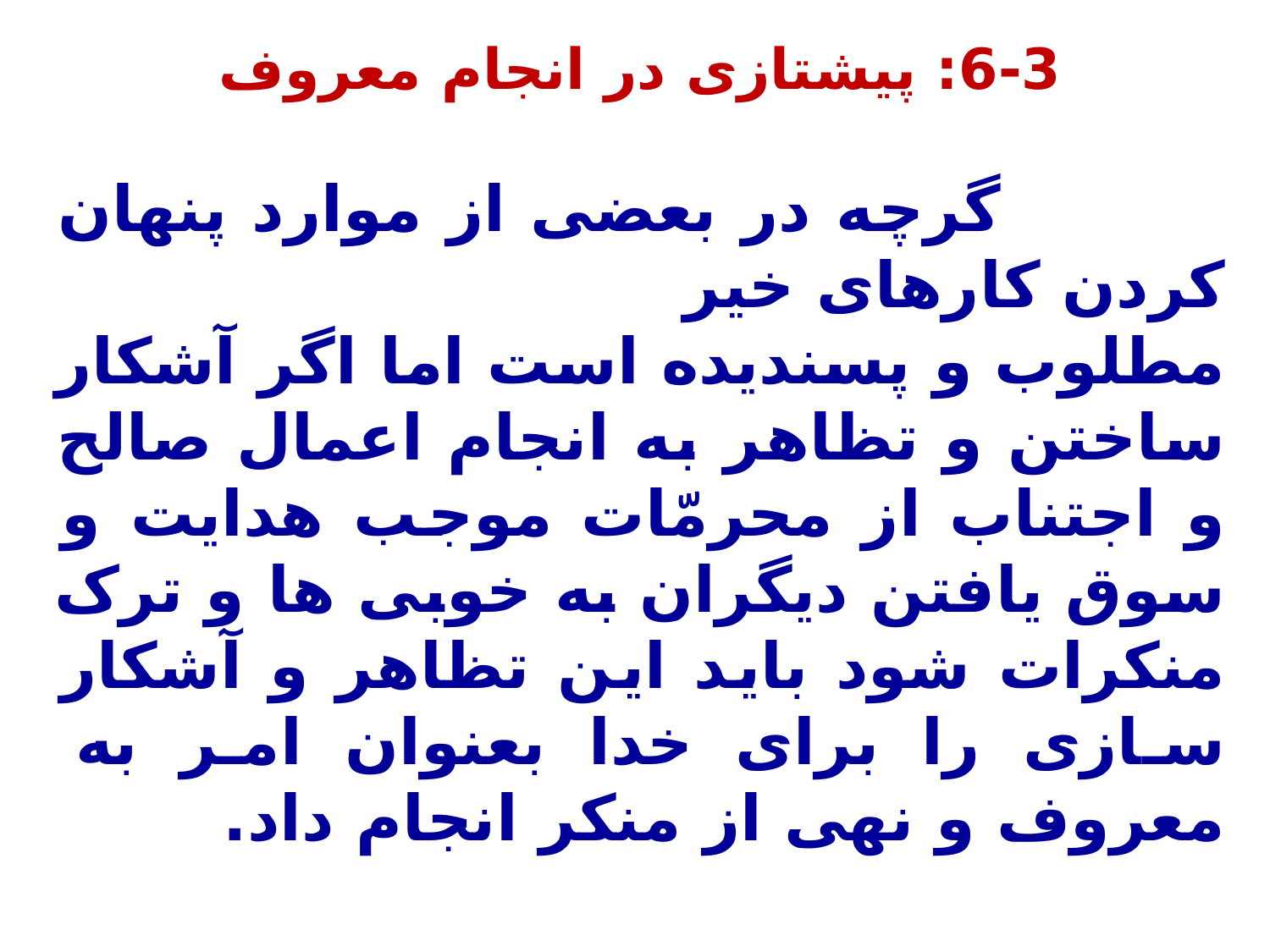

6-3: پیشتازی در انجام معروف

         گرچه در بعضی از موارد پنهان کردن کارهای خیر
مطلوب و پسندیده است اما اگر آشکار ساختن و تظاهر به انجام اعمال صالح و اجتناب از محرمّات موجب هدایت و سوق یافتن دیگران به خوبی ها و ترک منکرات شود باید این تظاهر و آشکار سازی را برای خدا بعنوان امر به معروف و نهی از منکر انجام داد.